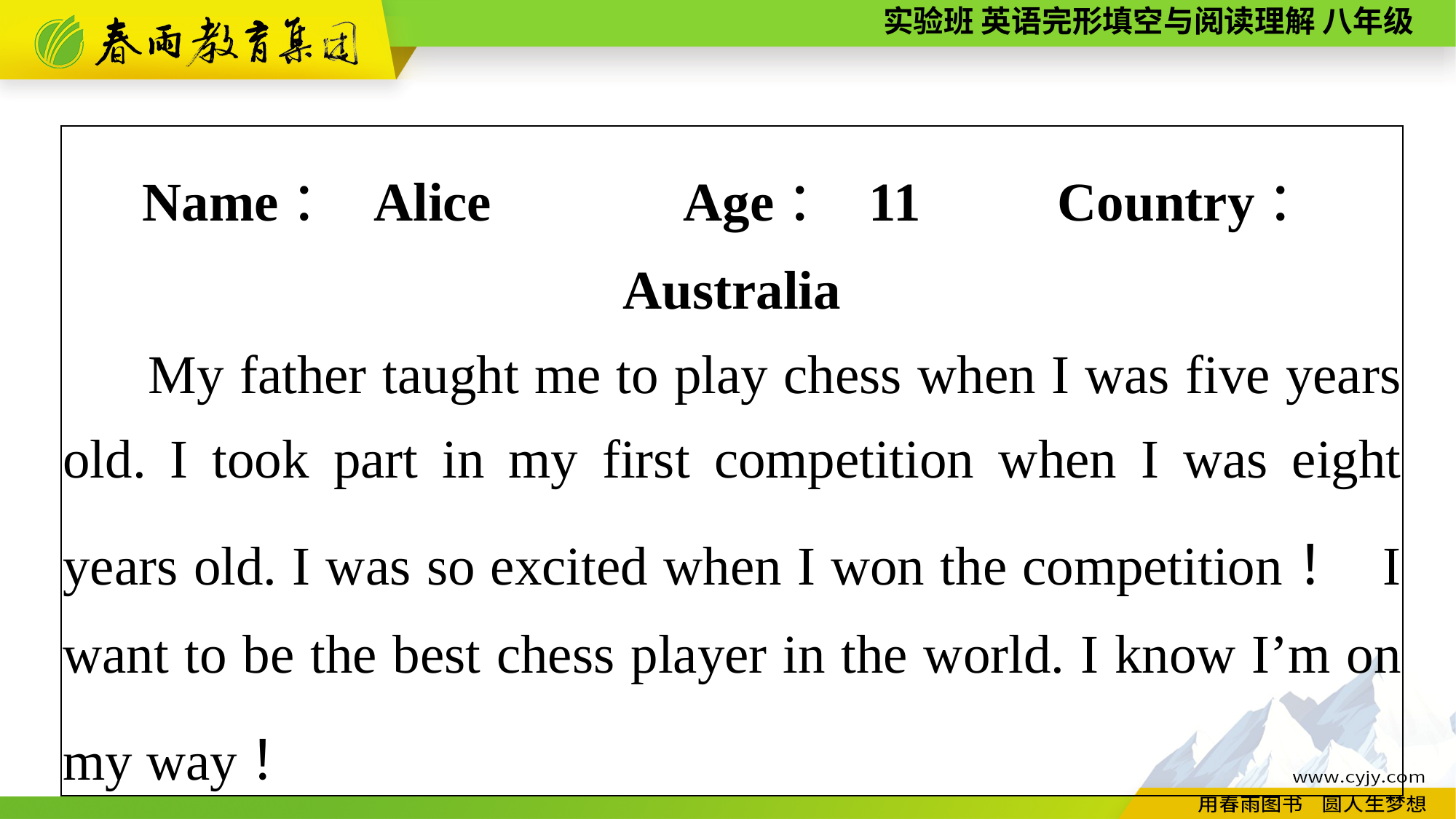

| Name： Alice　　　Age： 11　　Country： Australia My father taught me to play chess when I was five years old. I took part in my first competition when I was eight years old. I was so excited when I won the competition！ I want to be the best chess player in the world. I know I’m on my way！ |
| --- |